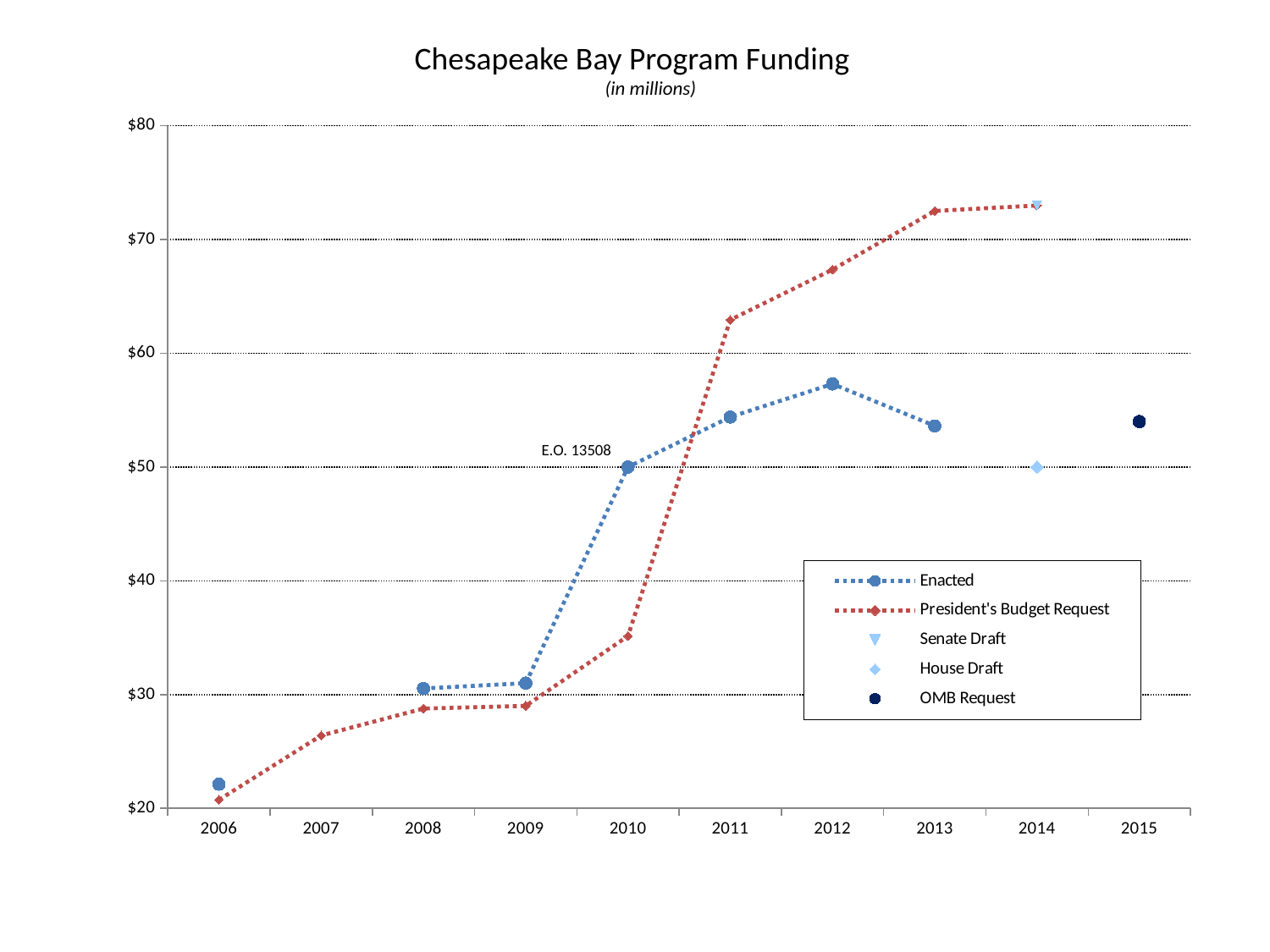

Chesapeake Bay Program Funding
(in millions)

### Chart

| Category | Enacted | President's Budget Request | Senate Draft | House Draft | OMB Request |
|---|---|---|---|---|---|
| 2006 | 22.11800000000002 | 20.745999999999974 | None | None | None |
| 2007 | None | 26.398 | None | None | None |
| 2008 | 30.528 | 28.767999999999986 | None | None | None |
| 2009 | 31.001 | 29.001 | None | None | None |
| 2010 | 50.0 | 35.139 | None | None | None |
| 2011 | 54.391000000000005 | 62.933 | None | None | None |
| 2012 | 57.29900000000005 | 67.35 | None | None | None |
| 2013 | 53.613 | 72.506 | None | None | None |
| 2014 | None | 72.98200000000001 | 72.98200000000001 | 50.0 | None |
| 2015 | None | None | None | None | 53.99200000000001 |
E.O. 13508